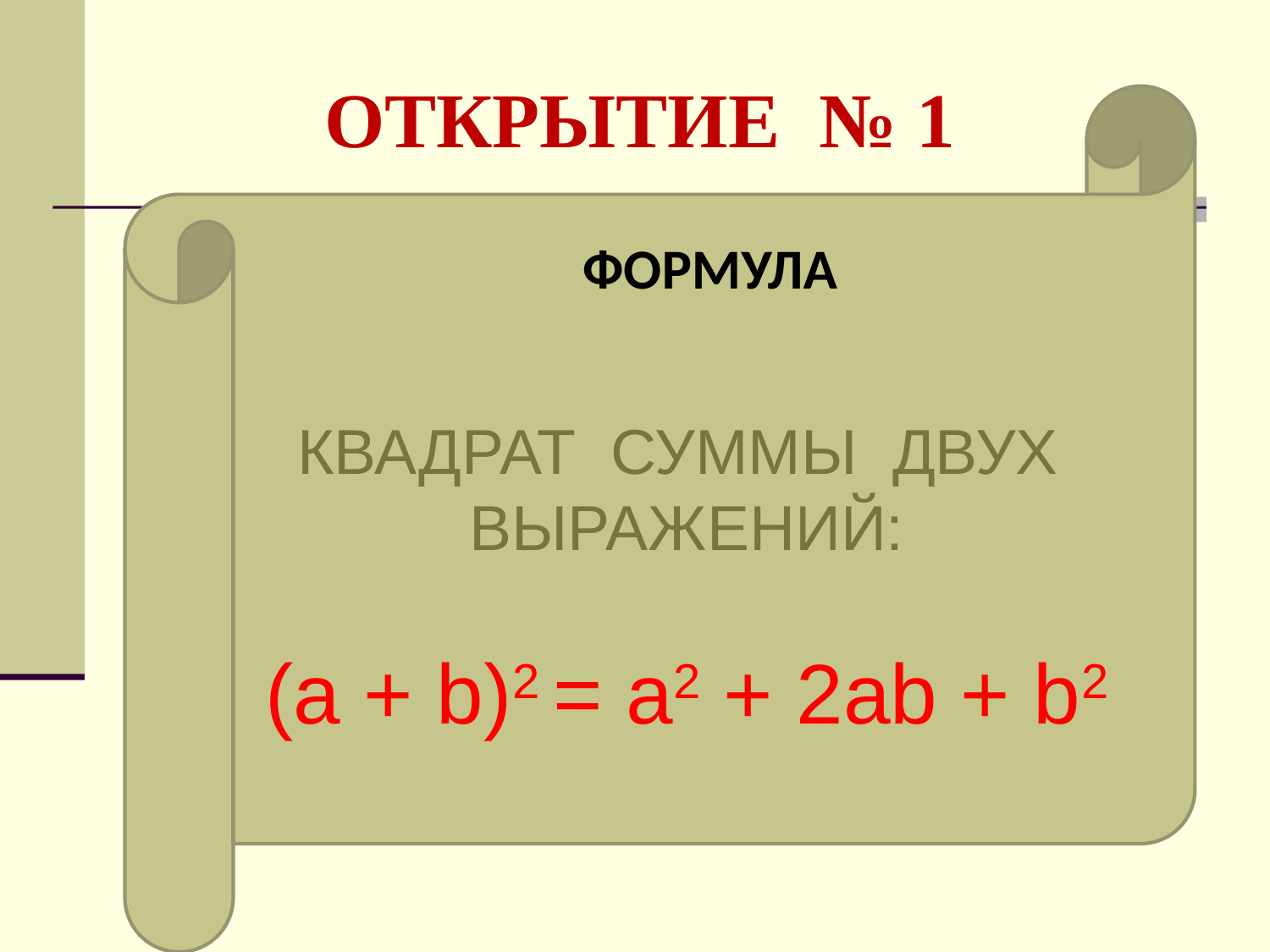

ОТКРЫТИЕ  № 1

КВАДРАТ  СУММЫ  ДВУХ  ВЫРАЖЕНИЙ:

(а + b)2 = а2 + 2аb + b2
ФОРМУЛА